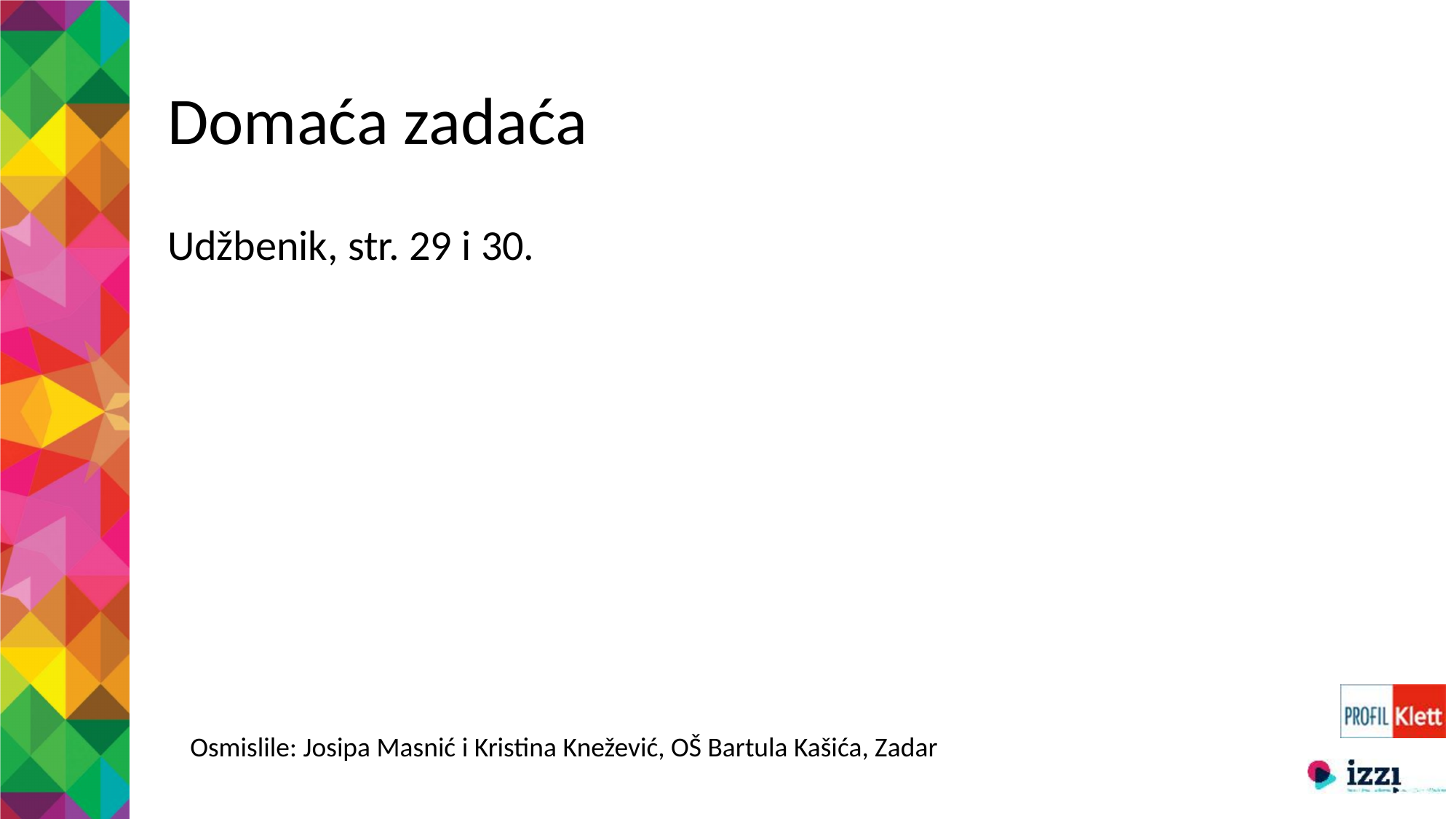

# Domaća zadaća
Udžbenik, str. 29 i 30.
Osmislile: Josipa Masnić i Kristina Knežević, OŠ Bartula Kašića, Zadar